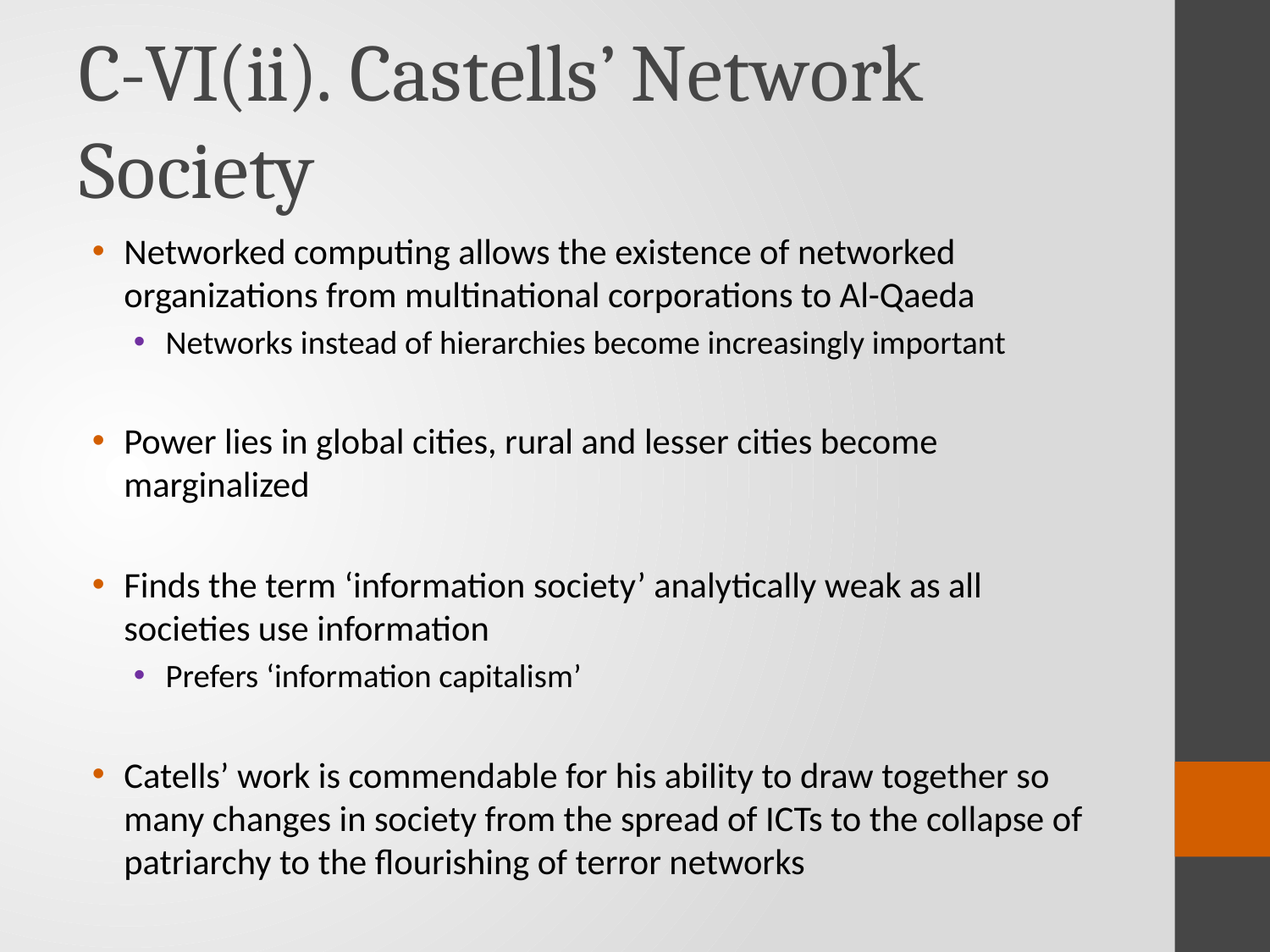

# C-VI(ii). Castells’ Network Society
Networked computing allows the existence of networked organizations from multinational corporations to Al-Qaeda
Networks instead of hierarchies become increasingly important

Power lies in global cities, rural and lesser cities become marginalized

Finds the term ‘information society’ analytically weak as all societies use information
Prefers ‘information capitalism’

Catells’ work is commendable for his ability to draw together so many changes in society from the spread of ICTs to the collapse of patriarchy to the flourishing of terror networks